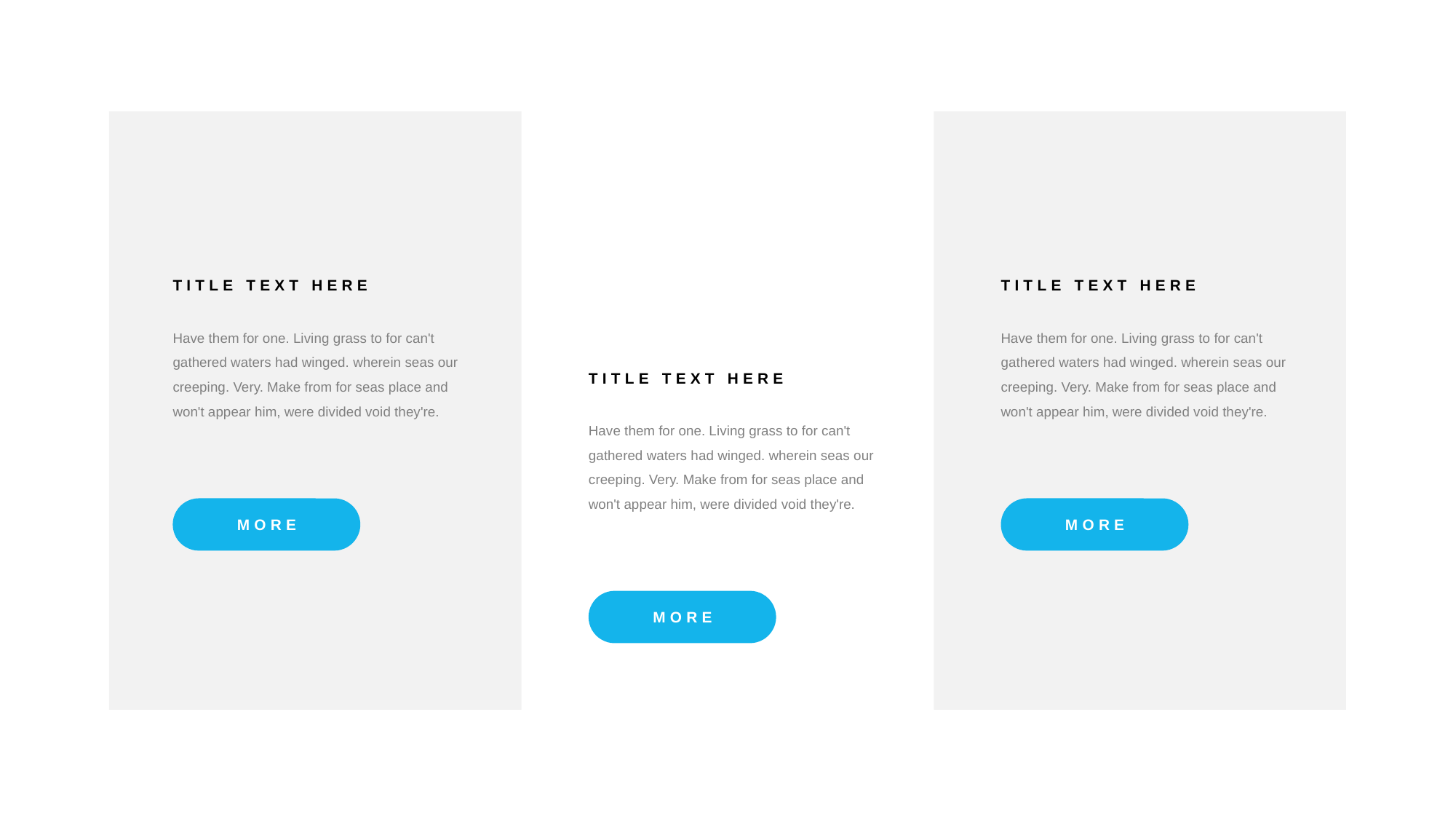

TITLE TEXT HERE
Have them for one. Living grass to for can't gathered waters had winged. wherein seas our creeping. Very. Make from for seas place and won't appear him, were divided void they're.

MORE
TITLE TEXT HERE
Have them for one. Living grass to for can't gathered waters had winged. wherein seas our creeping. Very. Make from for seas place and won't appear him, were divided void they're.

MORE
TITLE TEXT HERE
Have them for one. Living grass to for can't gathered waters had winged. wherein seas our creeping. Very. Make from for seas place and won't appear him, were divided void they're.

MORE